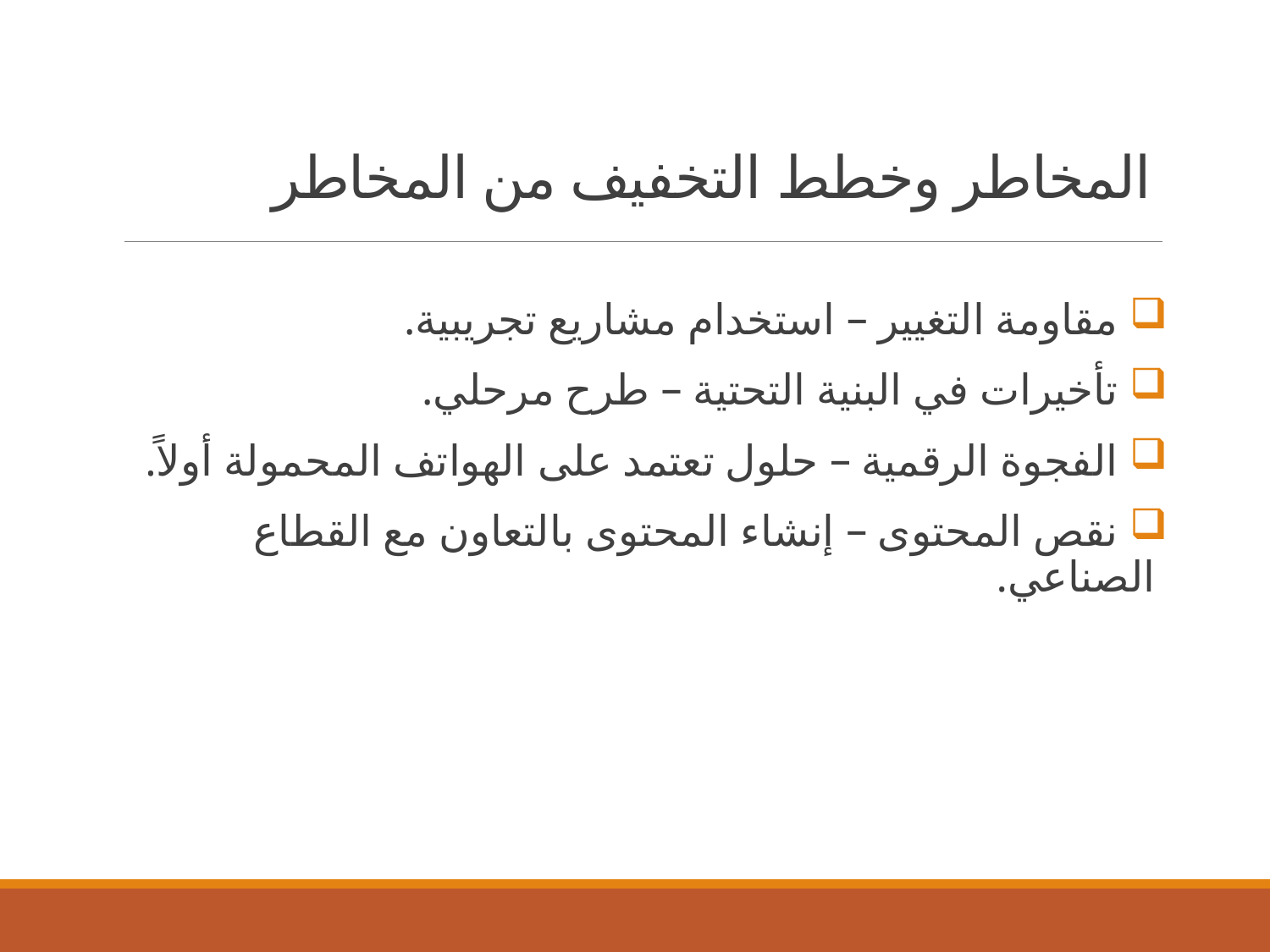

# المخاطر وخطط التخفيف من المخاطر
 مقاومة التغيير – استخدام مشاريع تجريبية.
 تأخيرات في البنية التحتية – طرح مرحلي.
 الفجوة الرقمية – حلول تعتمد على الهواتف المحمولة أولاً.
 نقص المحتوى – إنشاء المحتوى بالتعاون مع القطاع الصناعي.